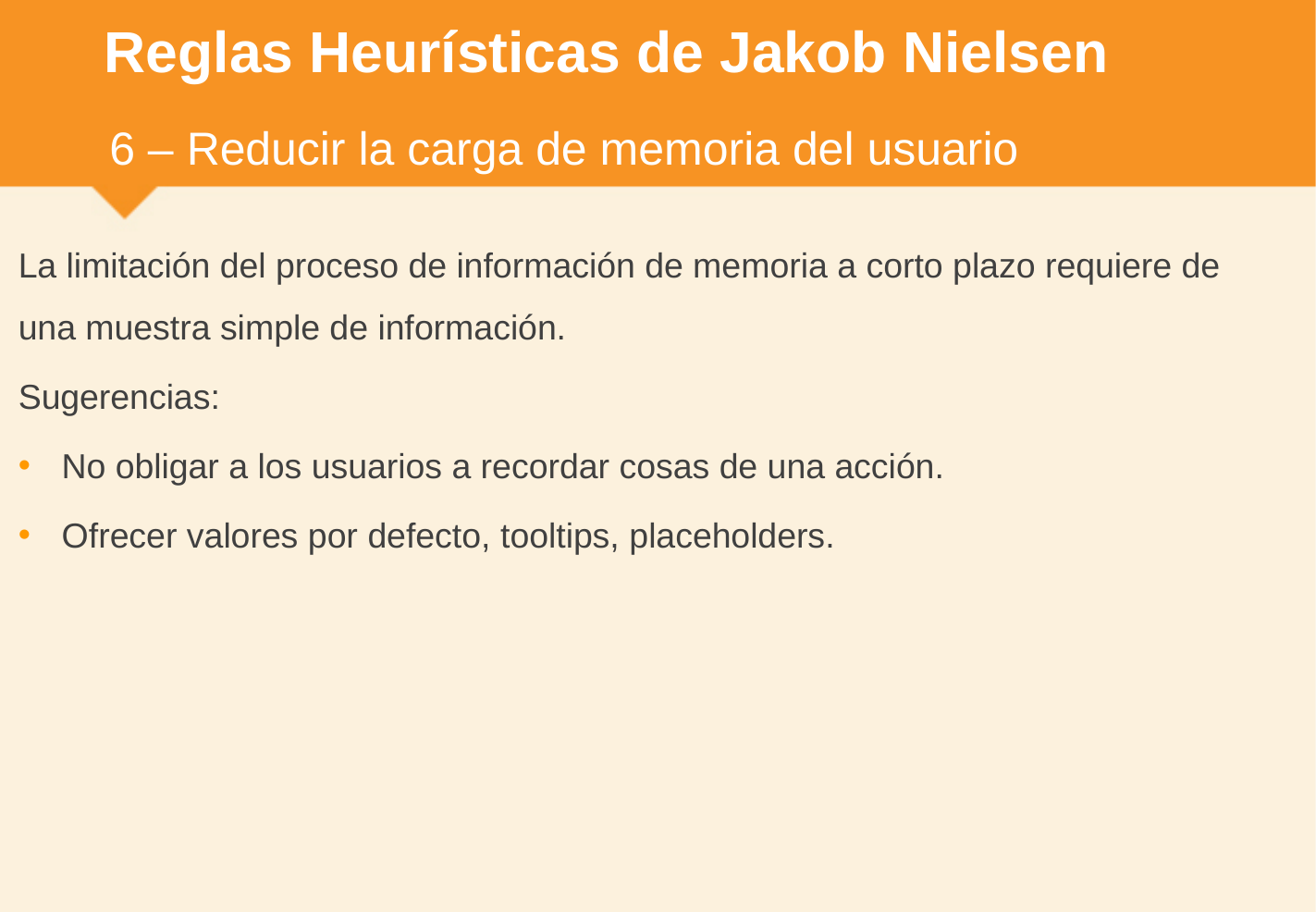

# Reglas Heurísticas de Jakob Nielsen
6 – Reducir la carga de memoria del usuario
La limitación del proceso de información de memoria a corto plazo requiere de una muestra simple de información.
Sugerencias:
No obligar a los usuarios a recordar cosas de una acción.
Ofrecer valores por defecto, tooltips, placeholders.